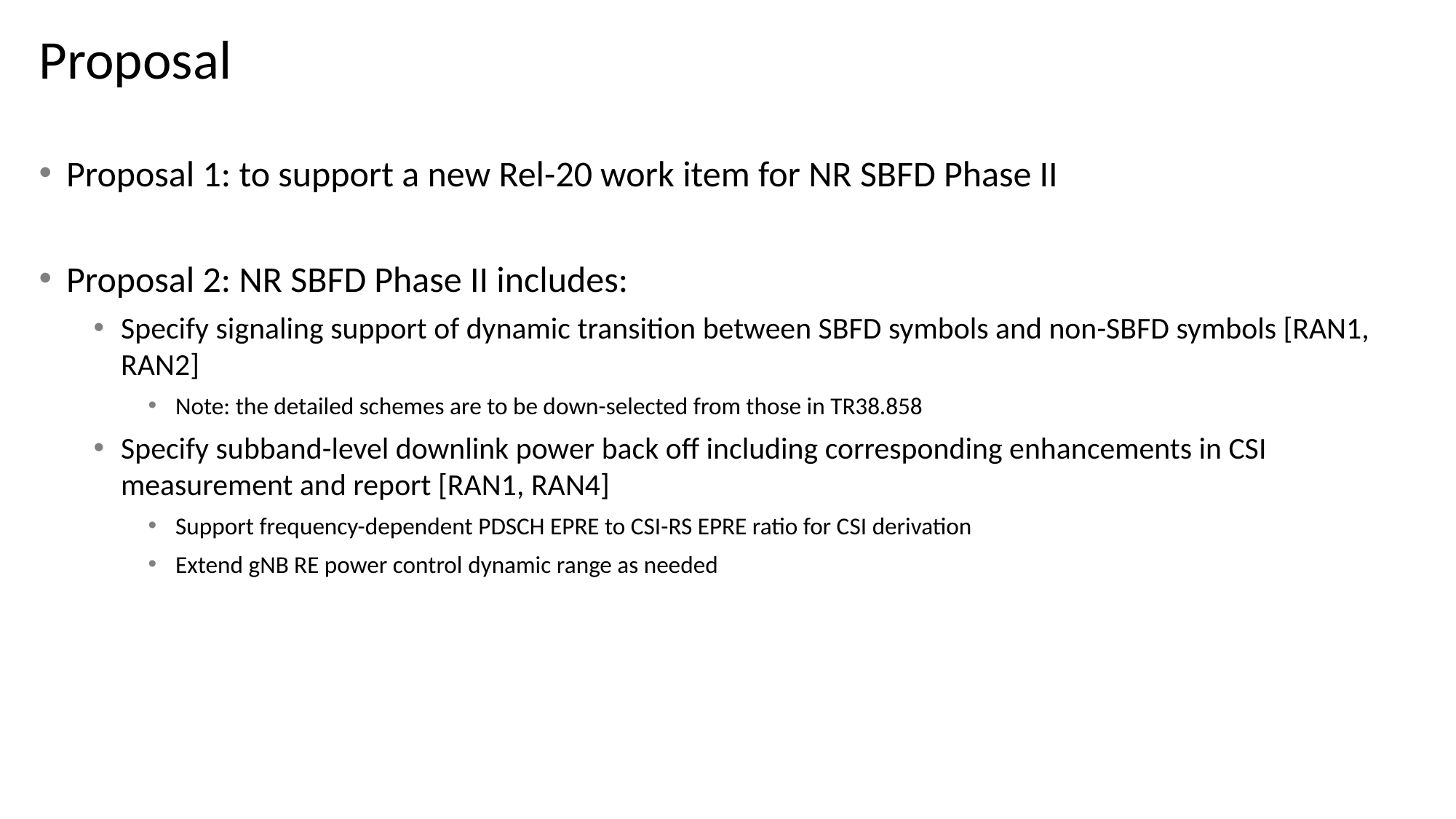

# Proposal
Proposal 1: to support a new Rel-20 work item for NR SBFD Phase II

Proposal 2: NR SBFD Phase II includes:
Specify signaling support of dynamic transition between SBFD symbols and non-SBFD symbols [RAN1, RAN2]
Note: the detailed schemes are to be down-selected from those in TR38.858
Specify subband-level downlink power back off including corresponding enhancements in CSI measurement and report [RAN1, RAN4]
Support frequency-dependent PDSCH EPRE to CSI-RS EPRE ratio for CSI derivation
Extend gNB RE power control dynamic range as needed